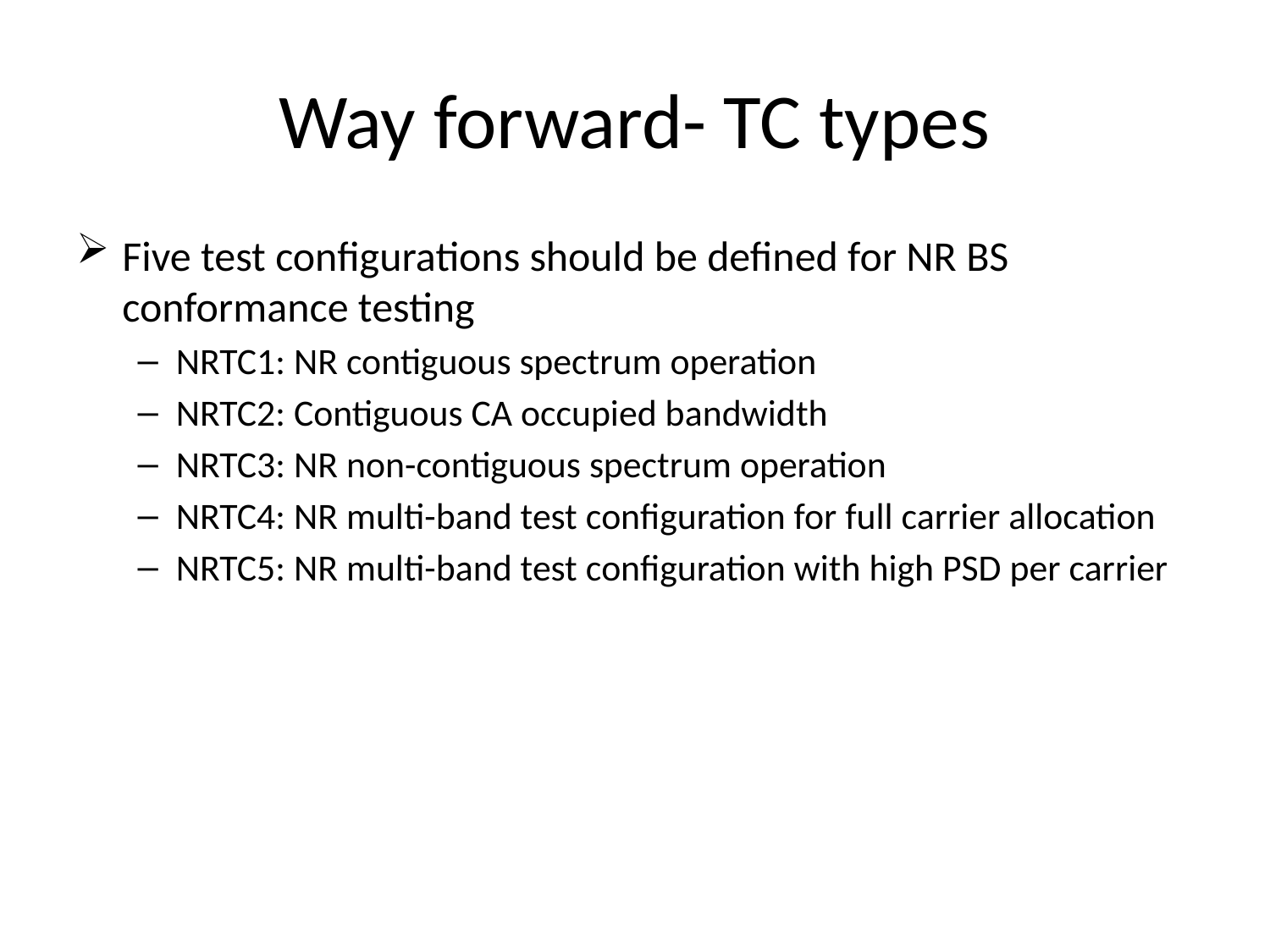

# Way forward- TC types
Five test configurations should be defined for NR BS conformance testing
NRTC1: NR contiguous spectrum operation
NRTC2: Contiguous CA occupied bandwidth
NRTC3: NR non-contiguous spectrum operation
NRTC4: NR multi-band test configuration for full carrier allocation
NRTC5: NR multi-band test configuration with high PSD per carrier